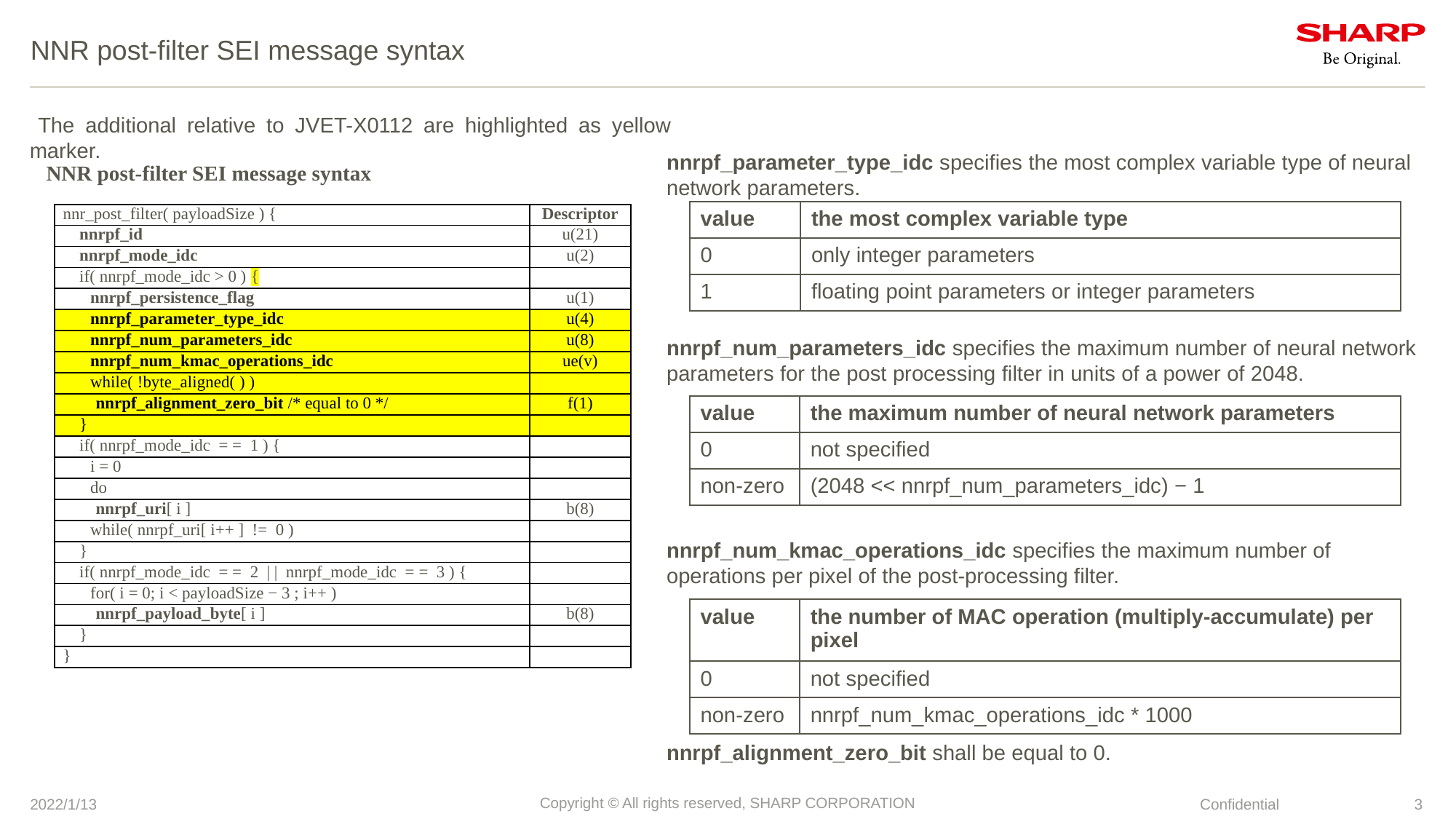

# NNR post-filter SEI message syntax
The additional relative to JVET-X0112 are highlighted as yellow marker.
nnrpf_parameter_type_idc specifies the most complex variable type of neural network parameters.
 NNR post-filter SEI message syntax
| value | the most complex variable type |
| --- | --- |
| 0 | only integer parameters |
| 1 | floating point parameters or integer parameters |
| nnr\_post\_filter( payloadSize ) { | Descriptor |
| --- | --- |
| nnrpf\_id | u(21) |
| nnrpf\_mode\_idc | u(2) |
| if( nnrpf\_mode\_idc > 0 ) { |  |
| nnrpf\_persistence\_flag | u(1) |
| nnrpf\_parameter\_type\_idc | u(4) |
| nnrpf\_num\_parameters\_idc | u(8) |
| nnrpf\_num\_kmac\_operations\_idc | ue(v) |
| while( !byte\_aligned( ) ) |  |
| nnrpf\_alignment\_zero\_bit /\* equal to 0 \*/ | f(1) |
| } |  |
| if( nnrpf\_mode\_idc = = 1 ) { |  |
| i = 0 |  |
| do |  |
| nnrpf\_uri[ i ] | b(8) |
| while( nnrpf\_uri[ i++ ] != 0 ) |  |
| } |  |
| if( nnrpf\_mode\_idc = = 2 | | nnrpf\_mode\_idc = = 3 ) { |  |
| for( i = 0; i < payloadSize − 3 ; i++ ) |  |
| nnrpf\_payload\_byte[ i ] | b(8) |
| } |  |
| } |  |
nnrpf_num_parameters_idc specifies the maximum number of neural network parameters for the post processing filter in units of a power of 2048.
| value | the maximum number of neural network parameters |
| --- | --- |
| 0 | not specified |
| non-zero | (2048 << nnrpf\_num\_parameters\_idc) − 1 |
nnrpf_num_kmac_operations_idc specifies the maximum number of operations per pixel of the post-processing filter.
| value | the number of MAC operation (multiply-accumulate) per pixel |
| --- | --- |
| 0 | not specified |
| non-zero | nnrpf\_num\_kmac\_operations\_idc \* 1000 |
nnrpf_alignment_zero_bit shall be equal to 0.
Confidential
2022/1/13
Copyright © All rights reserved, SHARP CORPORATION
3